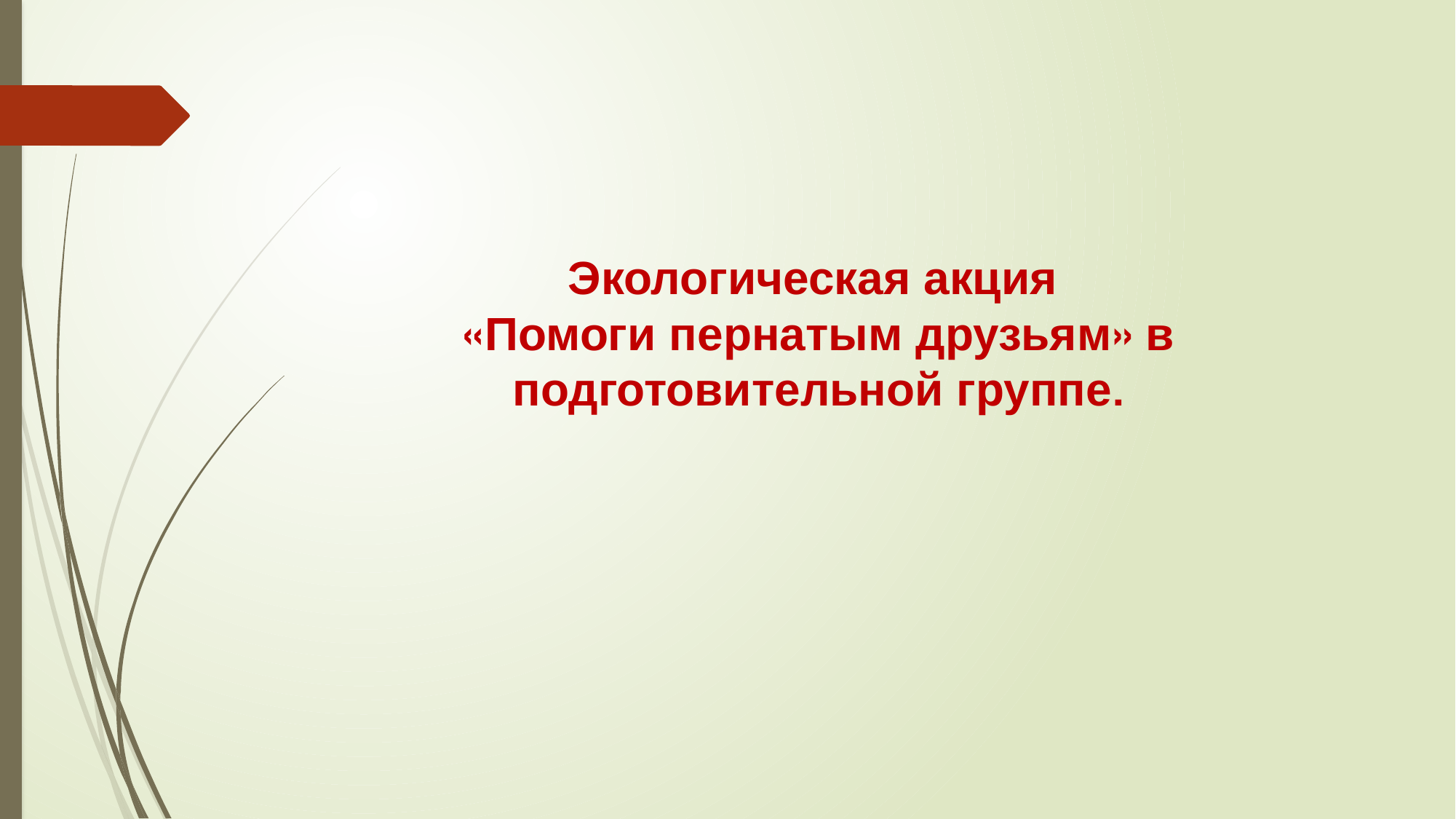

# Экологическая акция «Помоги пернатым друзьям» в подготовительной группе.